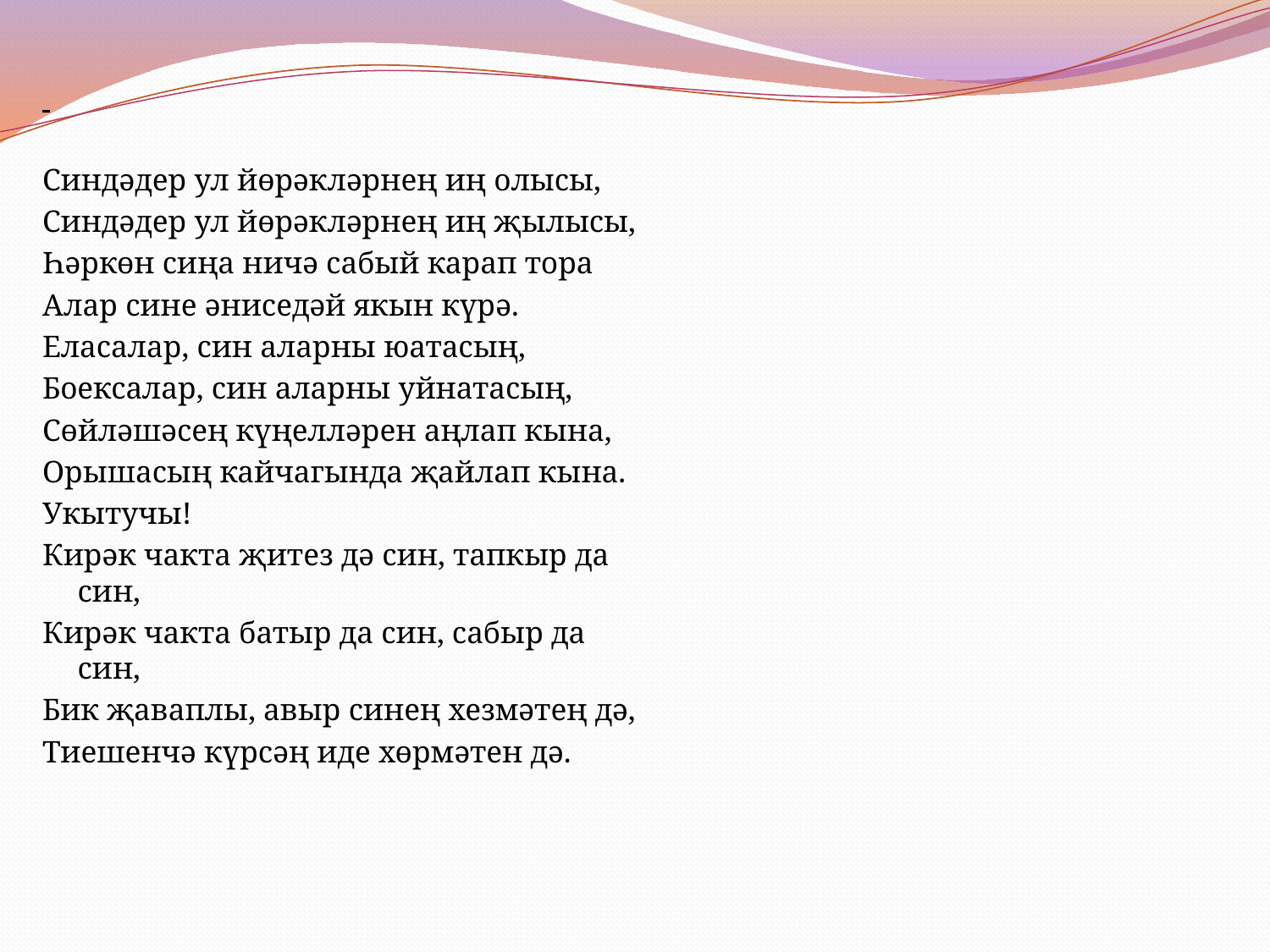

Синдәдер ул йөрәкләрнең иң олысы,
Синдәдер ул йөрәкләрнең иң җылысы,
Һәркөн сиңа ничә сабый карап тора
Алар сине әниседәй якын күрә.
Еласалар, син аларны юатасың,
Боексалар, син аларны уйнатасың,
Сөйләшәсең күңелләрен аңлап кына,
Орышасың кайчагында җайлап кына.
Укытучы!
Кирәк чакта җитез дә син, тапкыр да син,
Кирәк чакта батыр да син, сабыр да син,
Бик җаваплы, авыр синең хезмәтең дә,
Тиешенчә күрсәң иде хөрмәтен дә.

#